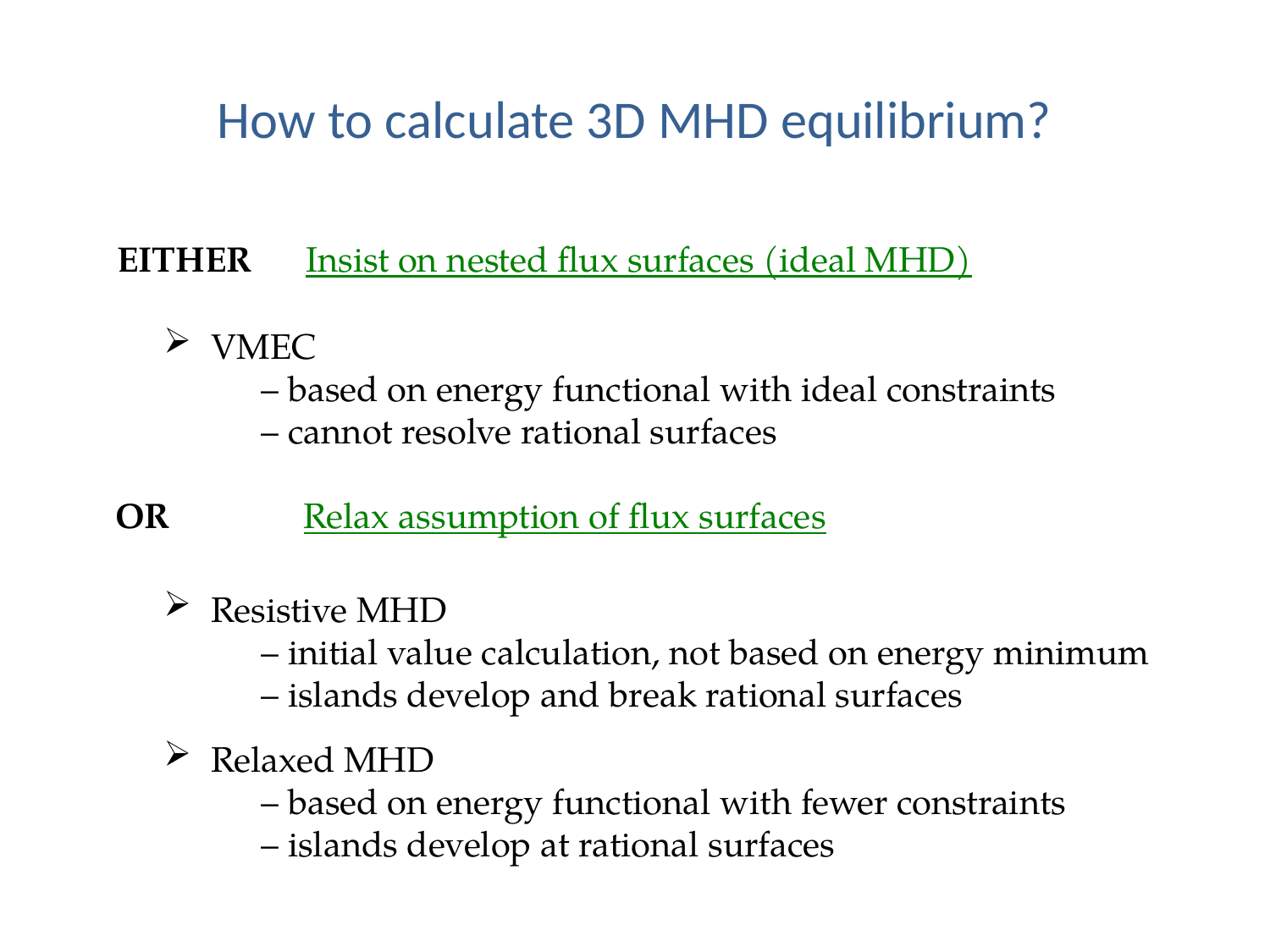

How to calculate 3D MHD equilibrium?
EITHER      Insist on nested flux surfaces (ideal MHD)
VMEC
           – based on energy functional with ideal constraints
           – cannot resolve rational surfaces
OR               Relax assumption of flux surfaces
Resistive MHD
           – initial value calculation, not based on energy minimum
           – islands develop and break rational surfaces

Relaxed MHD
           – based on energy functional with fewer constraints
           – islands develop at rational surfaces